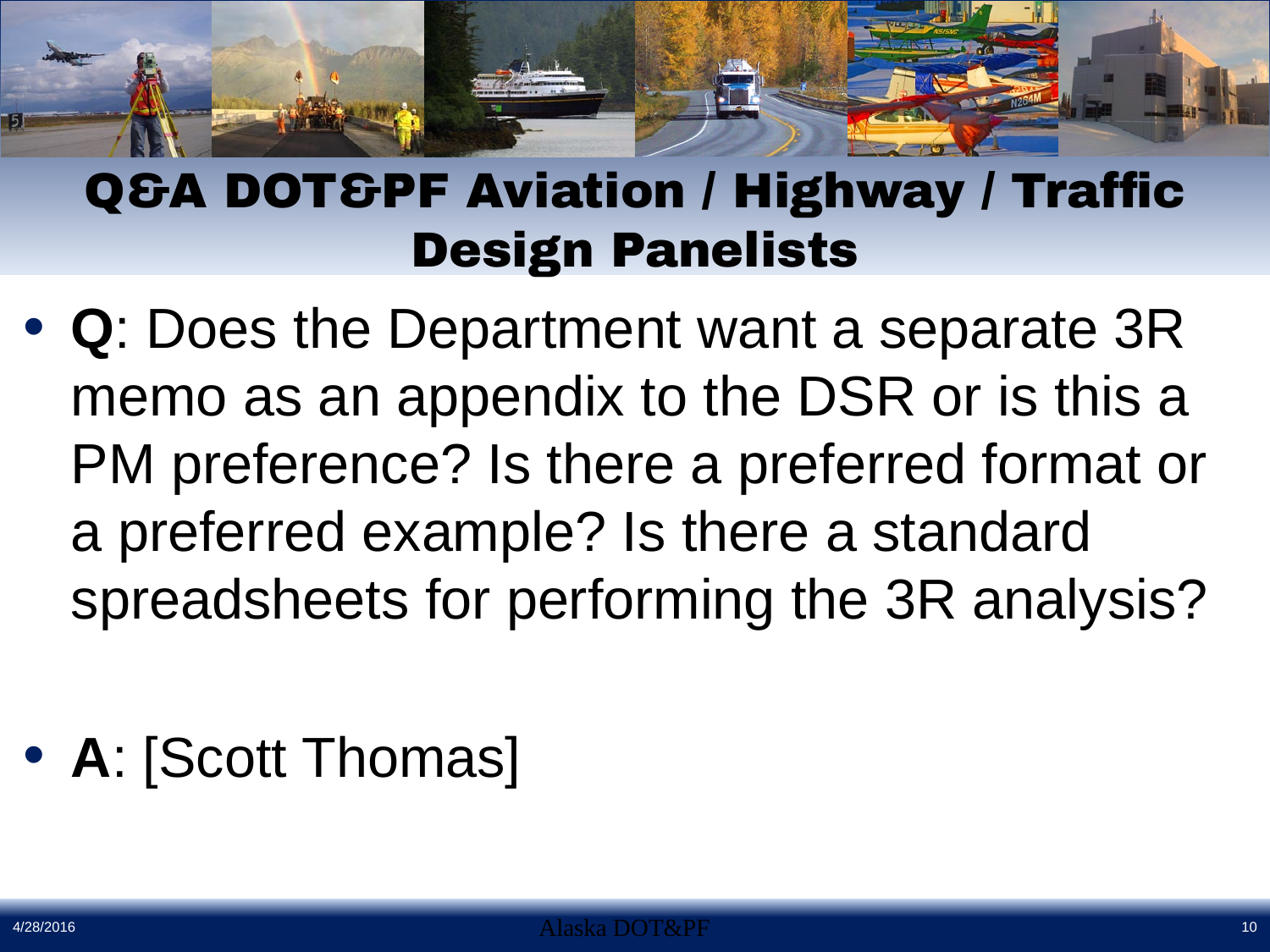

# Q&A DOT&PF Aviation / Highway / Traffic Design Panelists
Q: Does the Department want a separate 3R memo as an appendix to the DSR or is this a PM preference? Is there a preferred format or a preferred example? Is there a standard spreadsheets for performing the 3R analysis?

A: [Scott Thomas]
4/28/2016
Alaska DOT&PF
10